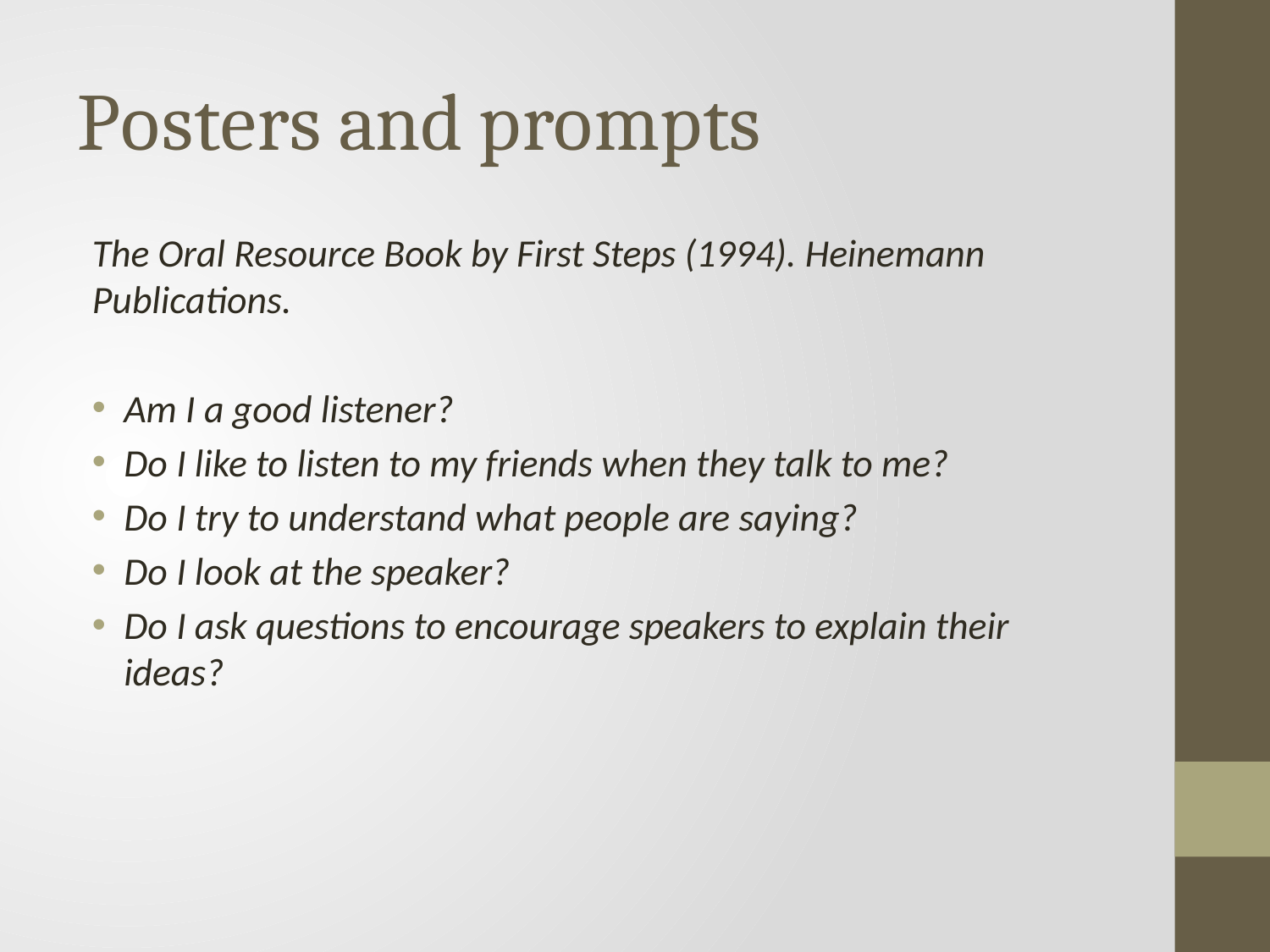

# Posters and prompts
The Oral Resource Book by First Steps (1994). Heinemann Publications.

Am I a good listener?
Do I like to listen to my friends when they talk to me?
Do I try to understand what people are saying?
Do I look at the speaker?
Do I ask questions to encourage speakers to explain their ideas?